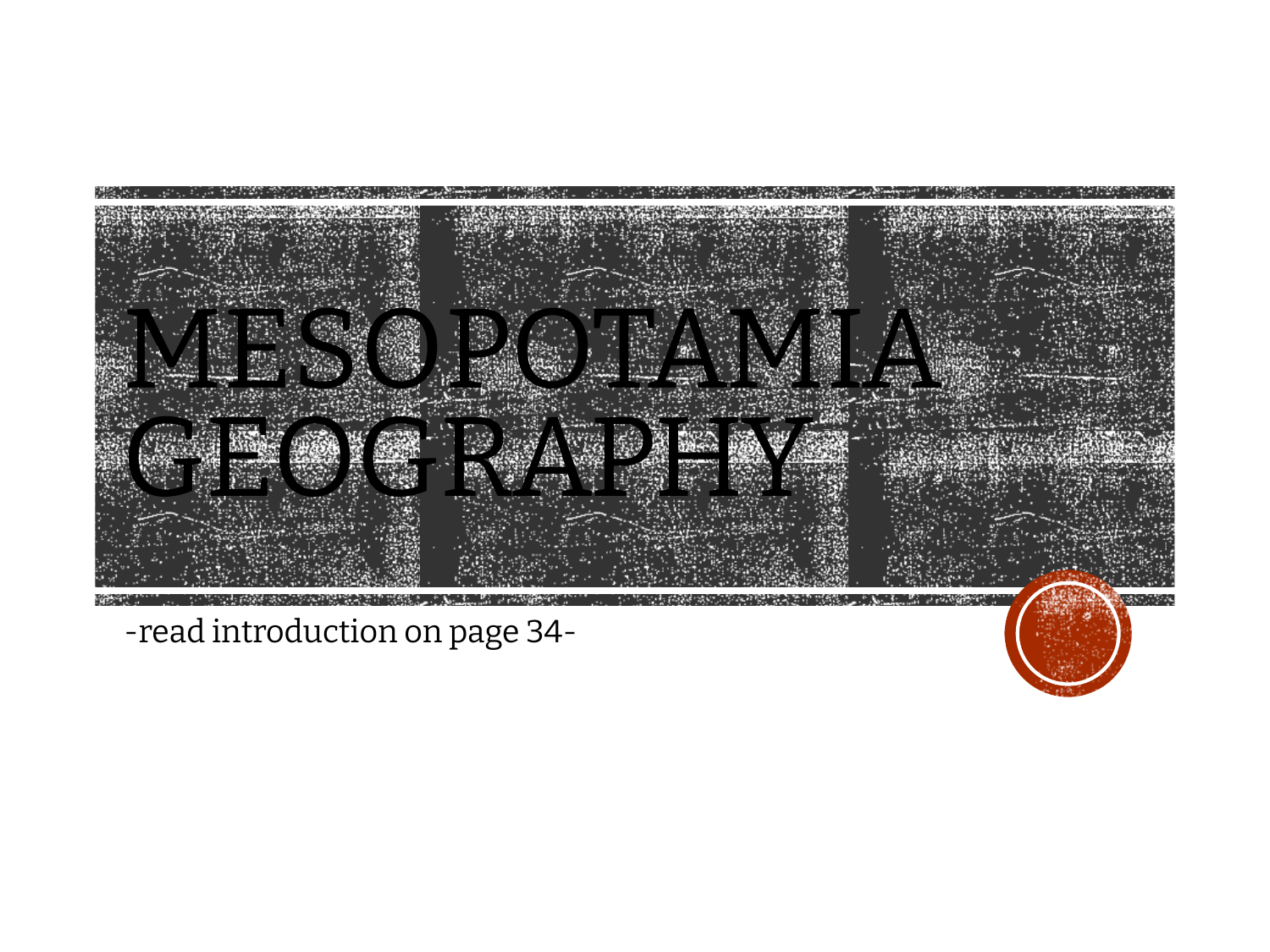

# Mesopotamia Geography
-read introduction on page 34-